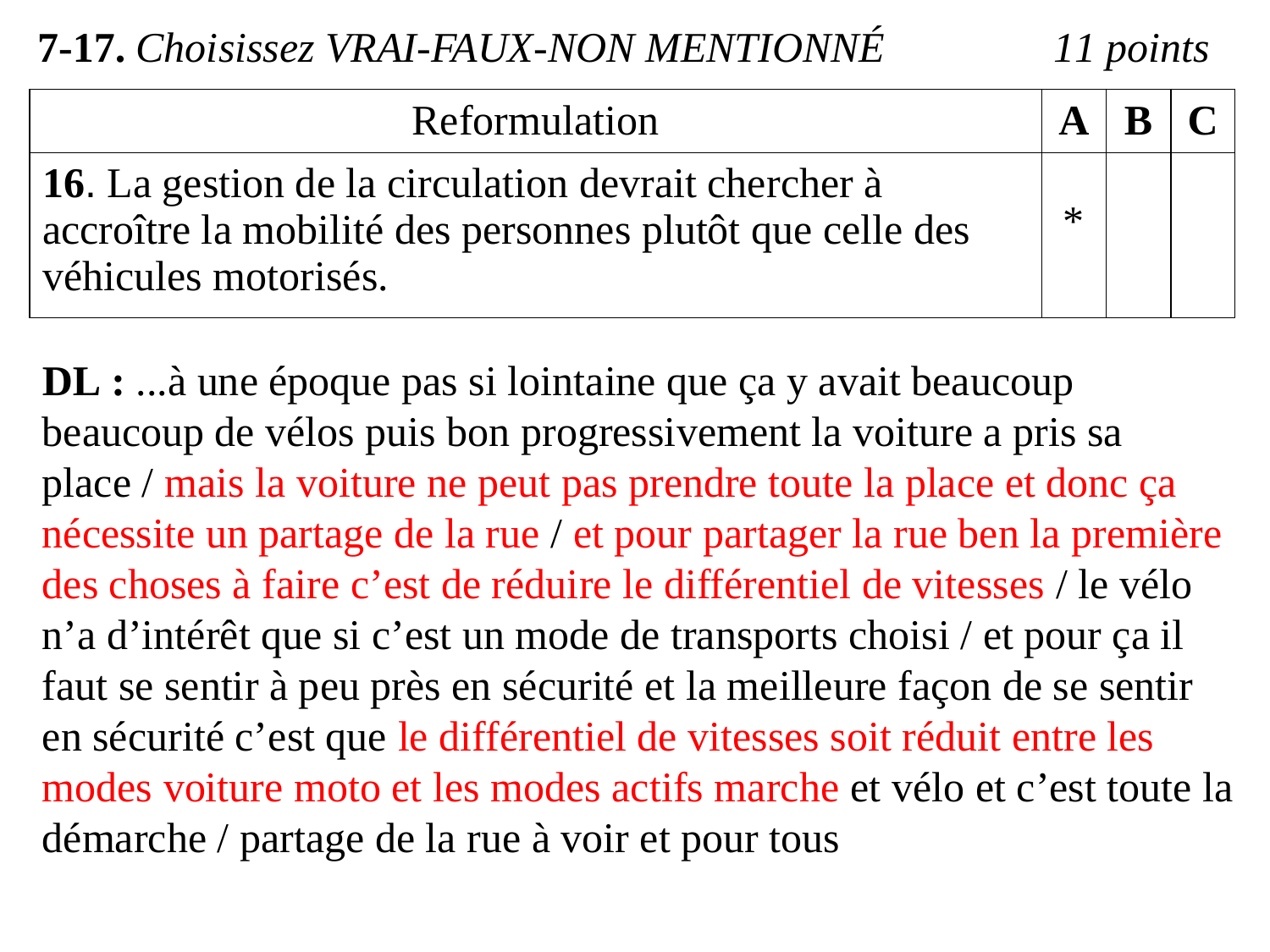

7-17. Choisissez VRAI-FAUX-NON MENTIONNÉ       	11 points
| Reformulation | A | B | C |
| --- | --- | --- | --- |
| 16. La gestion de la circulation devrait chercher à accroître la mobilité des personnes plutôt que celle des véhicules motorisés. | \* |  |  |
DL : ...à une époque pas si lointaine que ça y avait beaucoup beaucoup de vélos puis bon progressivement la voiture a pris sa place / mais la voiture ne peut pas prendre toute la place et donc ça nécessite un partage de la rue / et pour partager la rue ben la première des choses à faire c’est de réduire le différentiel de vitesses / le vélo n’a d’intérêt que si c’est un mode de transports choisi / et pour ça il faut se sentir à peu près en sécurité et la meilleure façon de se sentir en sécurité c’est que le différentiel de vitesses soit réduit entre les modes voiture moto et les modes actifs marche et vélo et c’est toute la démarche / partage de la rue à voir et pour tous